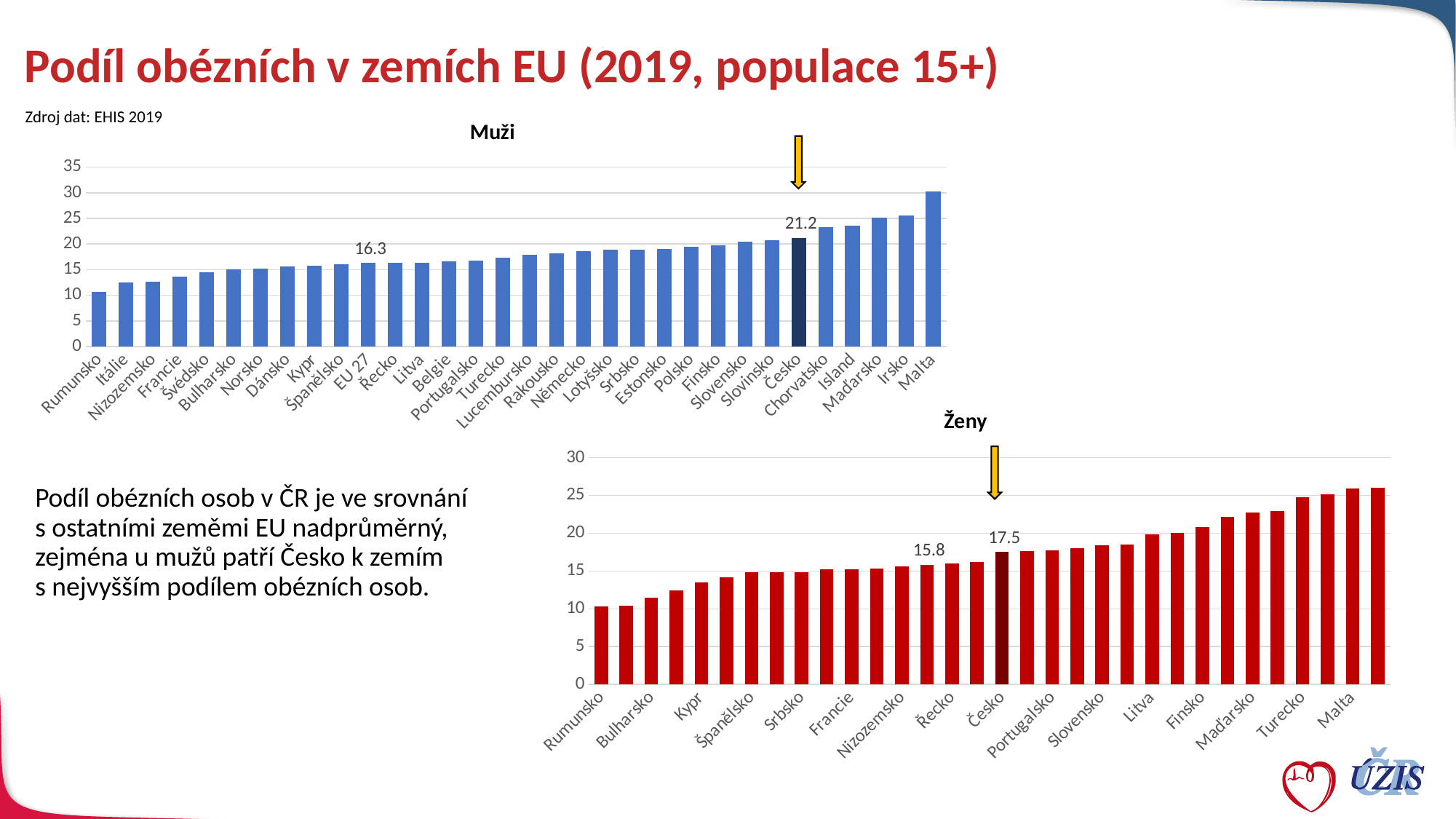

# Podíl obézních v zemích EU (2019, populace 15+)
Zdroj dat: EHIS 2019

### Chart: Muži

| Category |  |
|---|---|
| Rumunsko | 10.6 |
| Itálie | 12.5 |
| Nizozemsko | 12.6 |
| Francie | 13.6 |
| Švédsko | 14.5 |
| Bulharsko | 15.1 |
| Norsko | 15.2 |
| Dánsko | 15.6 |
| Kypr | 15.8 |
| Španělsko | 16.1 |
| EU 27 | 16.3 |
| Řecko | 16.4 |
| Litva | 16.4 |
| Belgie | 16.6 |
| Portugalsko | 16.7 |
| Turecko | 17.4 |
| Lucembursko | 17.9 |
| Rakousko | 18.2 |
| Německo | 18.6 |
| Lotyšsko | 18.9 |
| Srbsko | 18.9 |
| Estonsko | 19.1 |
| Polsko | 19.5 |
| Finsko | 19.8 |
| Slovensko | 20.4 |
| Slovinsko | 20.7 |
| Česko | 21.2 |
| Chorvatsko | 23.3 |
| Island | 23.6 |
| Maďarsko | 25.1 |
| Irsko | 25.6 |
| Malta | 30.2 |

### Chart: Ženy

| Category |  |
|---|---|
| Rumunsko | 10.3 |
| Itálie | 10.4 |
| Bulharsko | 11.5 |
| Norsko | 12.4 |
| Kypr | 13.5 |
| Lucembursko | 14.2 |
| Španělsko | 14.8 |
| Švédsko | 14.8 |
| Srbsko | 14.8 |
| Belgie | 15.2 |
| Francie | 15.2 |
| Rakousko | 15.3 |
| Nizozemsko | 15.6 |
| EU 27 | 15.8 |
| Řecko | 16.0 |
| Dánsko | 16.2 |
| Česko | 17.5 |
| Polsko | 17.6 |
| Portugalsko | 17.7 |
| Slovinsko | 18.0 |
| Slovensko | 18.4 |
| Německo | 18.5 |
| Litva | 19.9 |
| Island | 20.0 |
| Finsko | 20.8 |
| Chorvatsko | 22.2 |
| Maďarsko | 22.7 |
| Estonsko | 22.9 |
| Turecko | 24.8 |
| Lotyšsko | 25.1 |
| Malta | 25.9 |
| Irsko | 26.0 |
Podíl obézních osob v ČR je ve srovnání
s ostatními zeměmi EU nadprůměrný, zejména u mužů patří Česko k zemím
s nejvyšším podílem obézních osob.